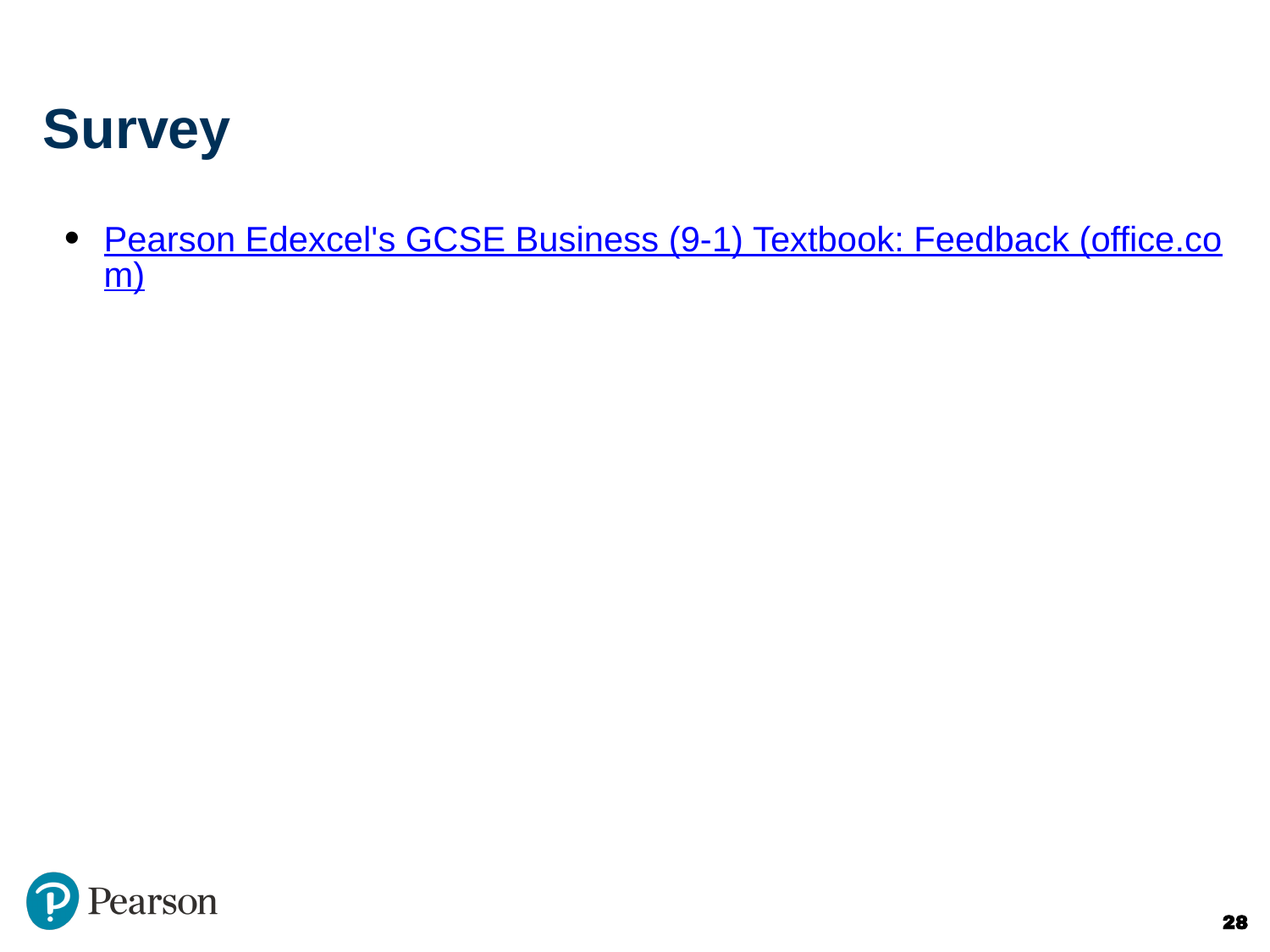

# Survey
Pearson Edexcel's GCSE Business (9-1) Textbook: Feedback (office.com)